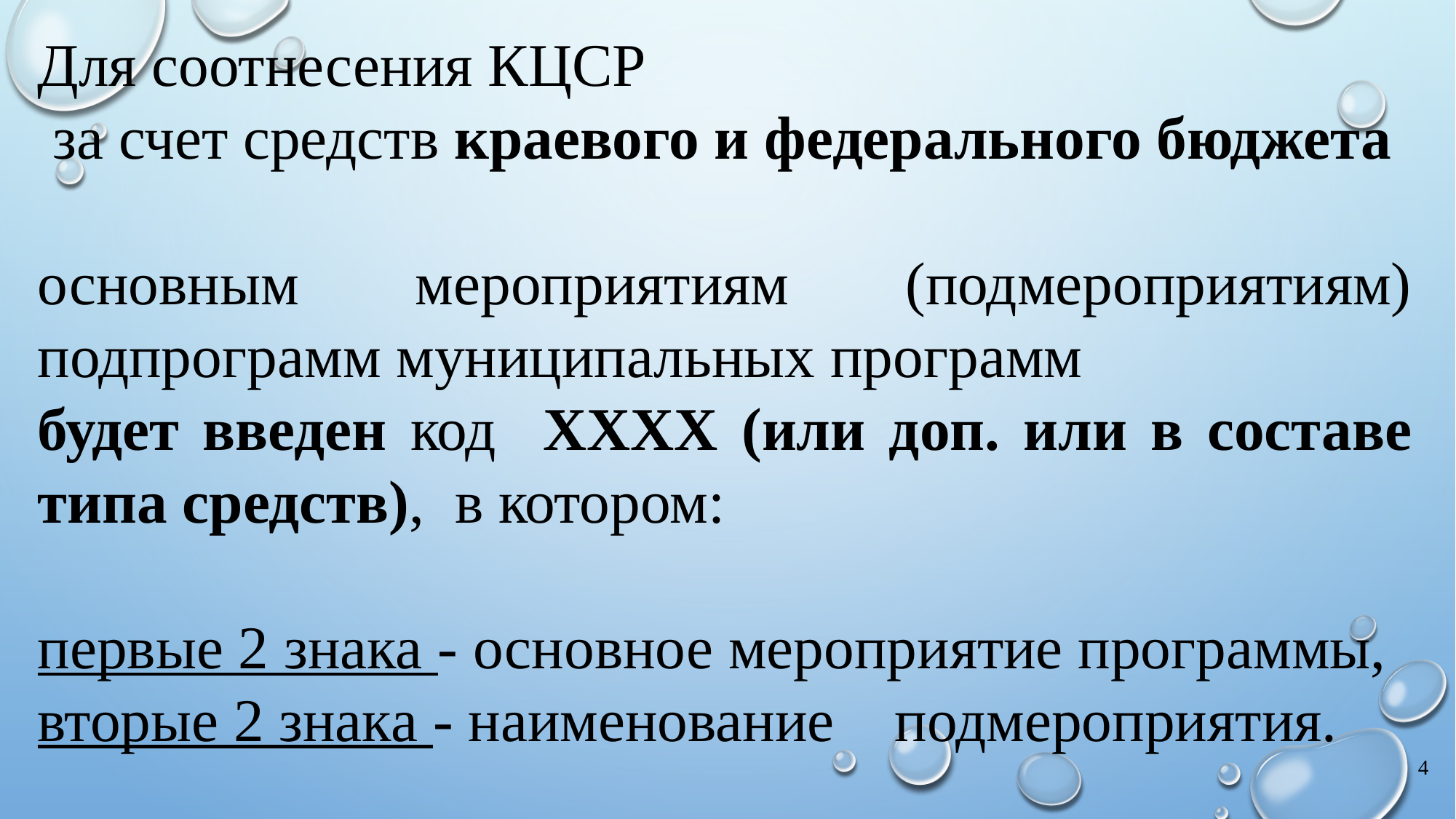

Для соотнесения КЦСР
 за счет средств краевого и федерального бюджета

основным мероприятиям (подмероприятиям) подпрограмм муниципальных программ
будет введен код  ХХХХ (или доп. или в составе типа средств),  в котором:

первые 2 знака - основное мероприятие программы,
вторые 2 знака - наименование    подмероприятия.
4